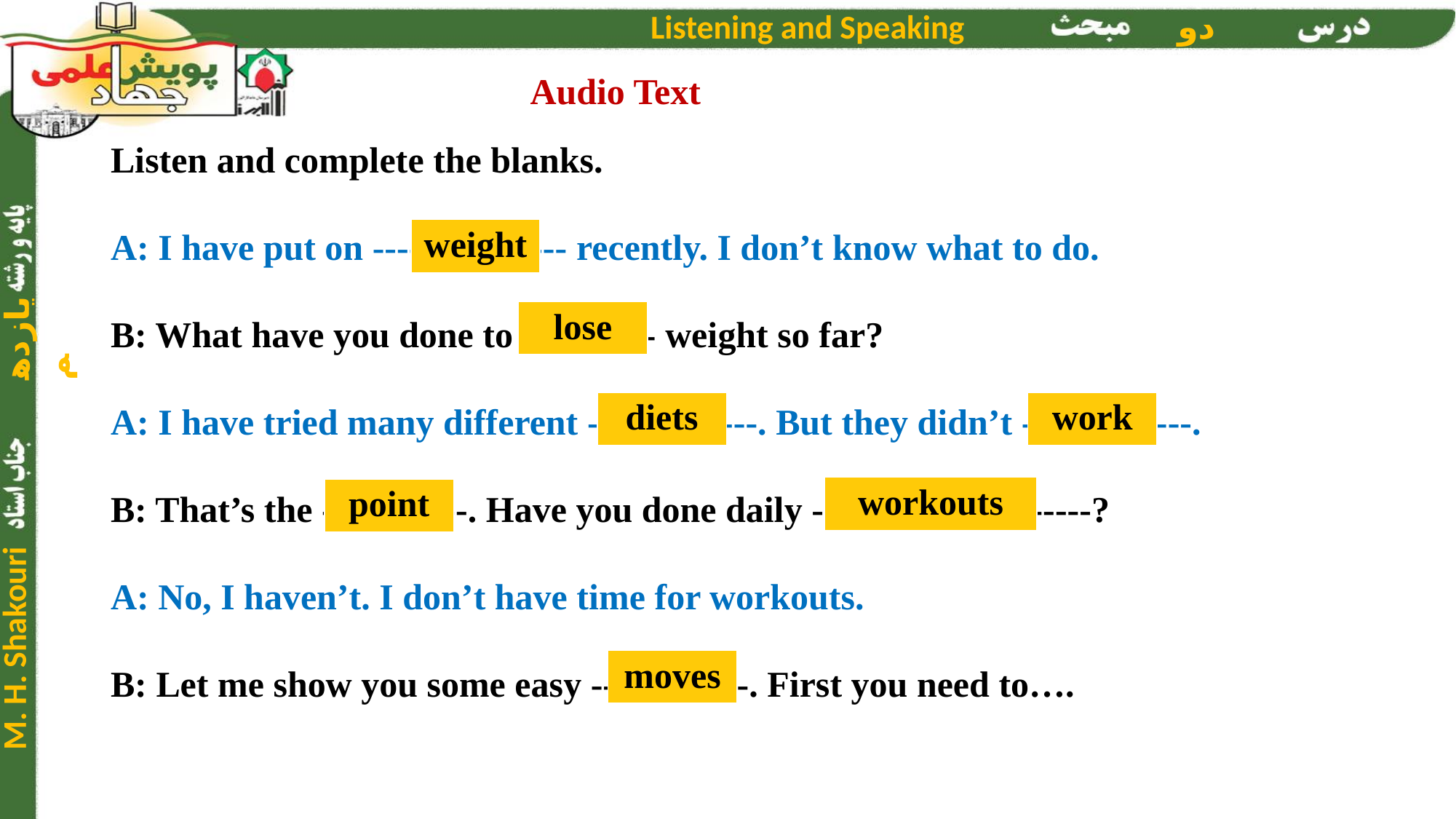

Audio Text
Listen and complete the blanks.

A: I have put on ---------------- recently. I don’t know what to do.

B: What have you done to ----------- weight so far?

A: I have tried many different --------------. But they didn’t --------------.

B: That’s the ------------. Have you done daily -----------------------?

A: No, I haven’t. I don’t have time for workouts.

B: Let me show you some easy -------------. First you need to….
| weight |
| --- |
| lose |
| --- |
| diets |
| --- |
| work |
| --- |
| workouts |
| --- |
| point |
| --- |
| moves |
| --- |